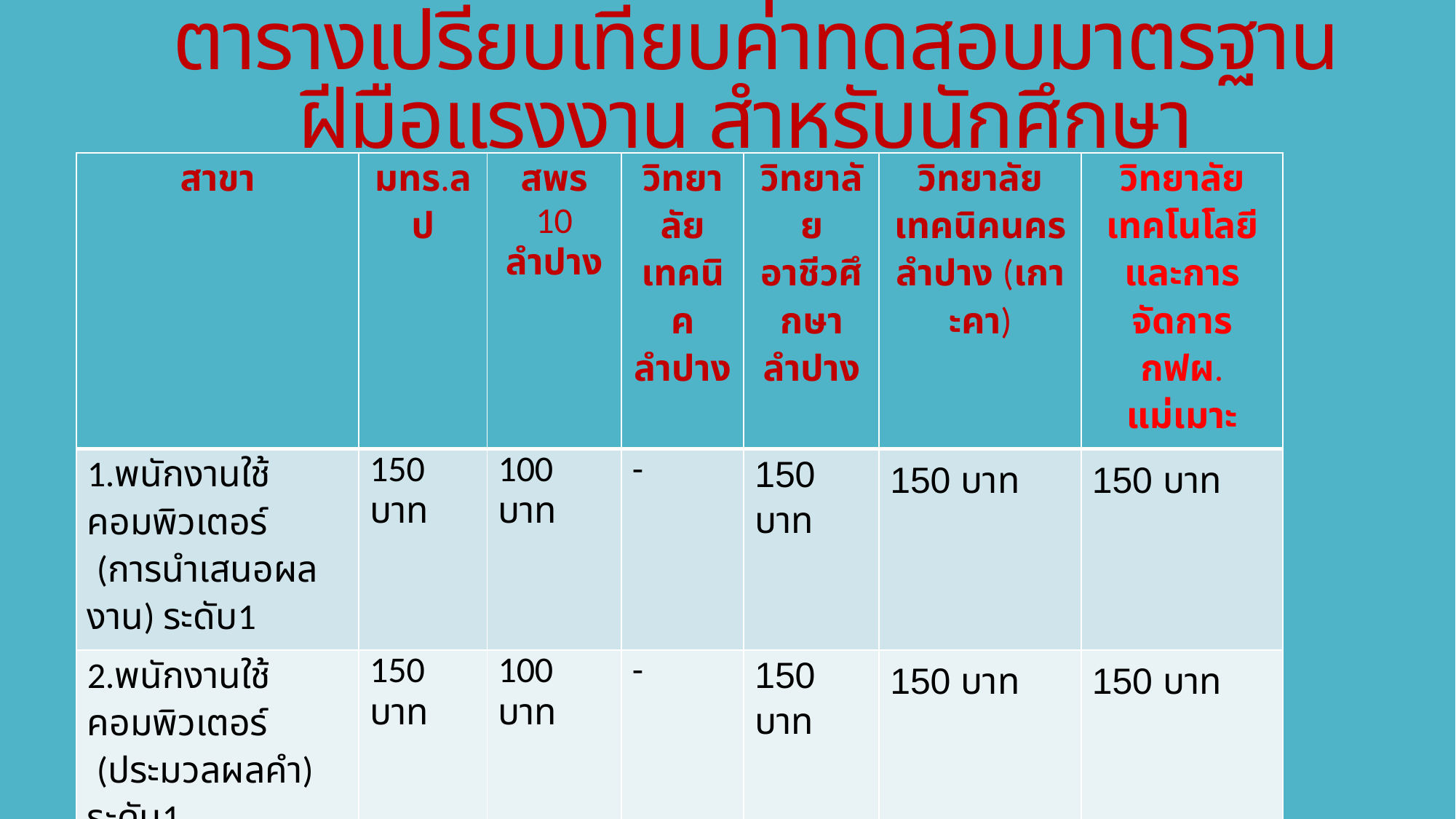

# ตารางเปรียบเทียบค่าทดสอบมาตรฐานฝีมือแรงงาน สำหรับนักศึกษา
| สาขา | มทร.ลป | สพร 10 ลำปาง | วิทยาลัยเทคนิคลำปาง | วิทยาลัยอาชีวศึกษาลำปาง | วิทยาลัยเทคนิคนครลำปาง (เกาะคา) | วิทยาลัยเทคโนโลยีและการจัดการ กฟผ. แม่เมาะ |
| --- | --- | --- | --- | --- | --- | --- |
| 1.พนักงานใช้คอมพิวเตอร์ (การนำเสนอผลงาน) ระดับ1 | 150 บาท | 100 บาท | - | 150 บาท | 150 บาท | 150 บาท |
| 2.พนักงานใช้คอมพิวเตอร์ (ประมวลผลคำ) ระดับ1 | 150 บาท | 100 บาท | - | 150 บาท | 150 บาท | 150 บาท |
| 3.พนักงานใช้คอมพิวเตอร์ (ตารางทำการ) ระดับ1 | 150 บาท | 100 บาท | - | 150 บาท | 150 บาท | 150 บาท |
| 4.ช่างเขียนแบบด้วยคอมพิวเตอร์ CAD ระดับ1 | 150 บาท | 100 บาท | - | - | - | - |